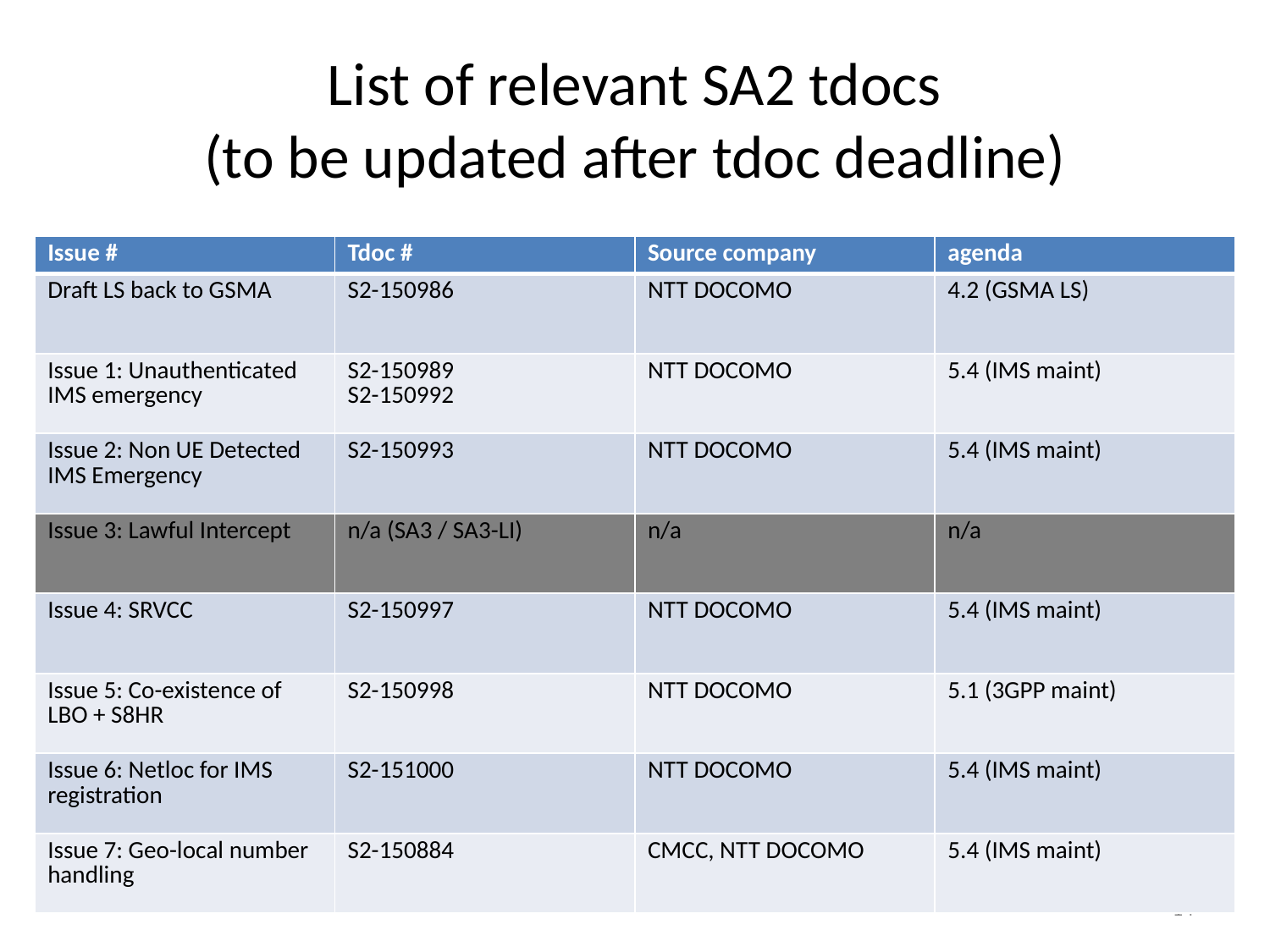

# List of relevant SA2 tdocs (to be updated after tdoc deadline)
| Issue # | Tdoc # | Source company | agenda |
| --- | --- | --- | --- |
| Draft LS back to GSMA | S2-150986 | NTT DOCOMO | 4.2 (GSMA LS) |
| Issue 1: Unauthenticated IMS emergency | S2-150989 S2-150992 | NTT DOCOMO | 5.4 (IMS maint) |
| Issue 2: Non UE Detected IMS Emergency | S2-150993 | NTT DOCOMO | 5.4 (IMS maint) |
| Issue 3: Lawful Intercept | n/a (SA3 / SA3-LI) | n/a | n/a |
| Issue 4: SRVCC | S2-150997 | NTT DOCOMO | 5.4 (IMS maint) |
| Issue 5: Co-existence of LBO + S8HR | S2-150998 | NTT DOCOMO | 5.1 (3GPP maint) |
| Issue 6: Netloc for IMS registration | S2-151000 | NTT DOCOMO | 5.4 (IMS maint) |
| Issue 7: Geo-local number handling | S2-150884 | CMCC, NTT DOCOMO | 5.4 (IMS maint) |
14